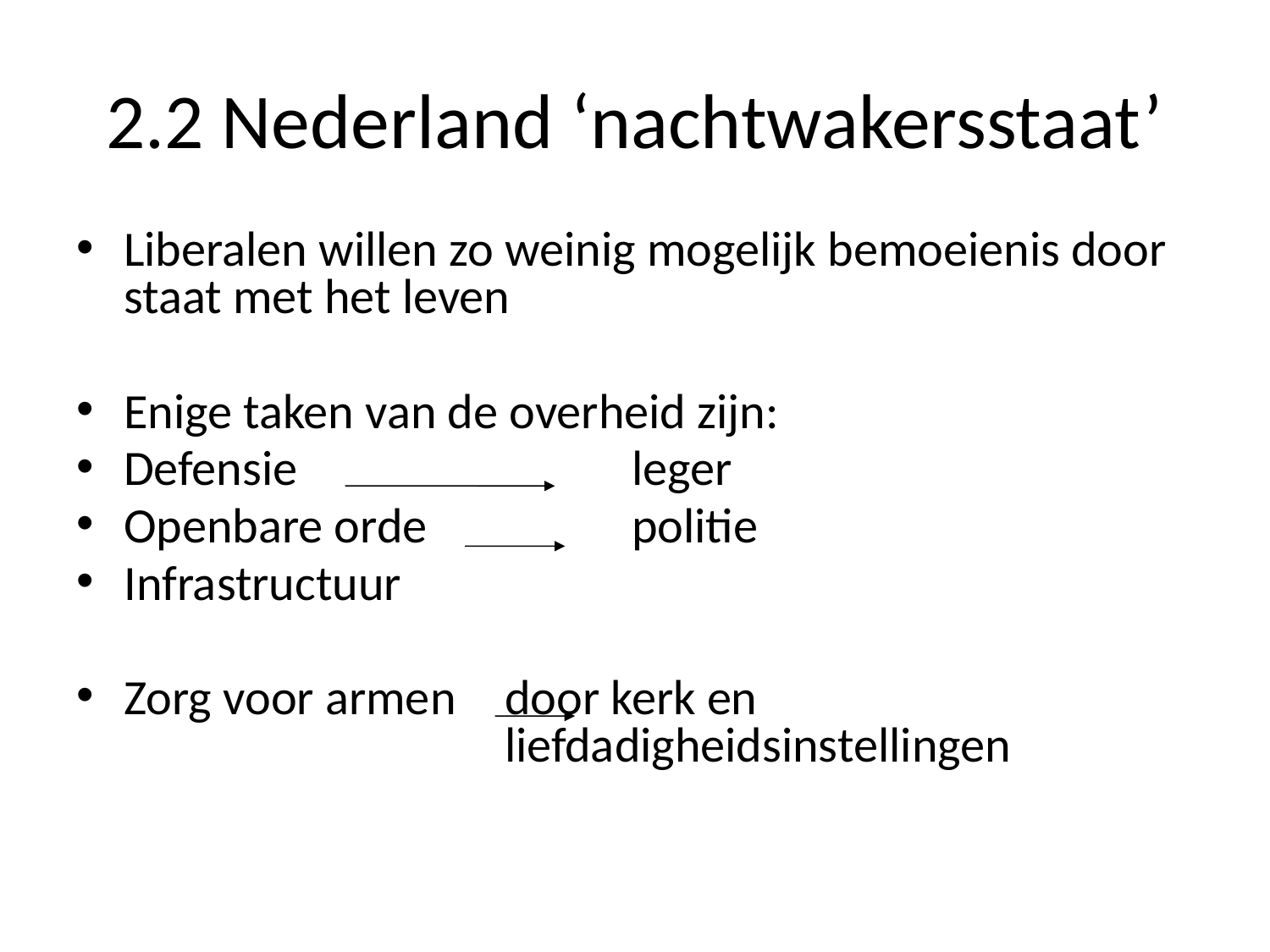

# 2.2 Nederland ‘nachtwakersstaat’
Liberalen willen zo weinig mogelijk bemoeienis door staat met het leven

Enige taken van de overheid zijn:
Defensie			leger
Openbare orde		politie
Infrastructuur

Zorg voor armen 	door kerk en 						liefdadigheidsinstellingen